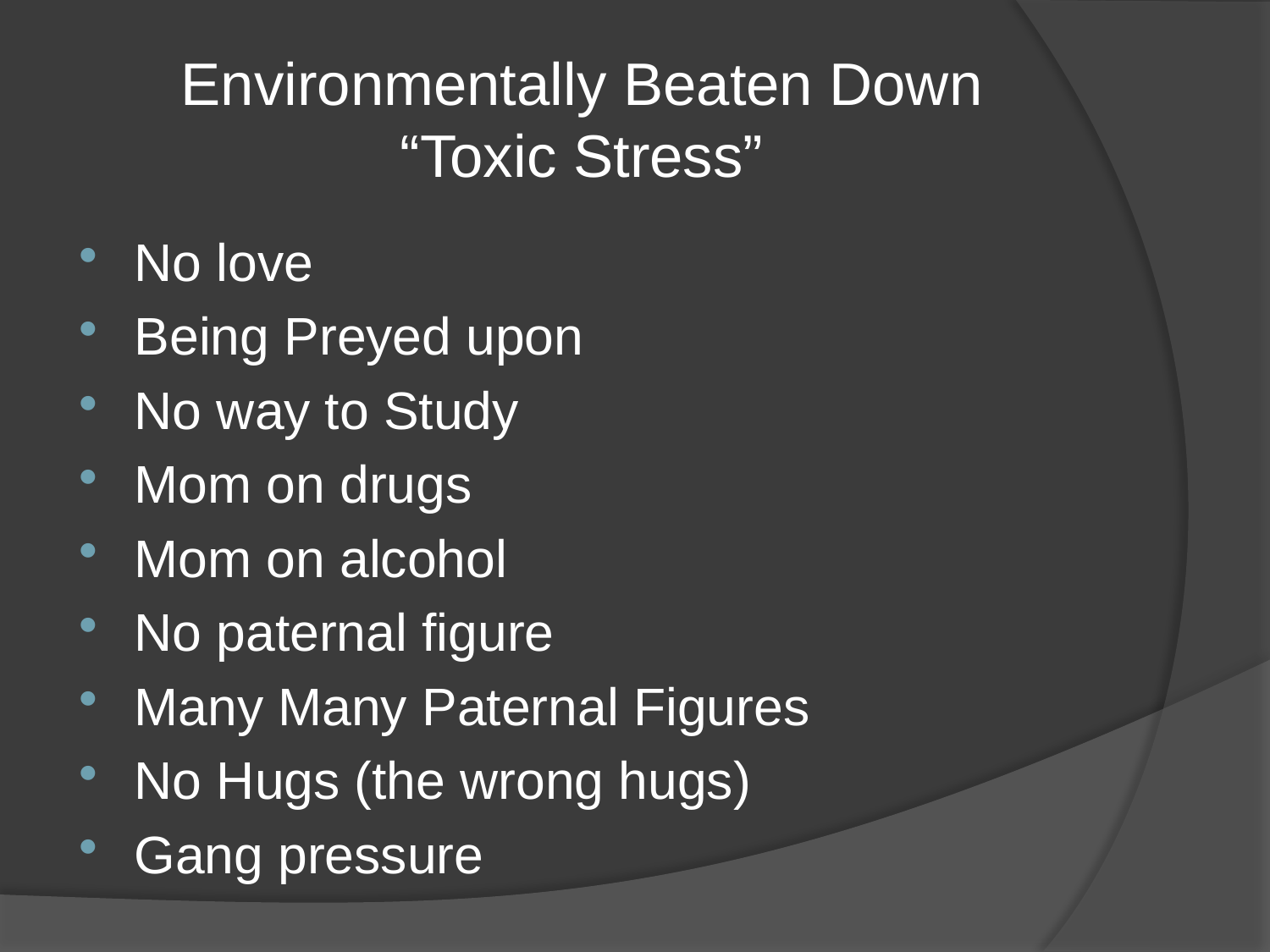

# Environmentally Beaten Down “Toxic Stress”
No love
Being Preyed upon
No way to Study
Mom on drugs
Mom on alcohol
No paternal figure
Many Many Paternal Figures
No Hugs (the wrong hugs)
Gang pressure